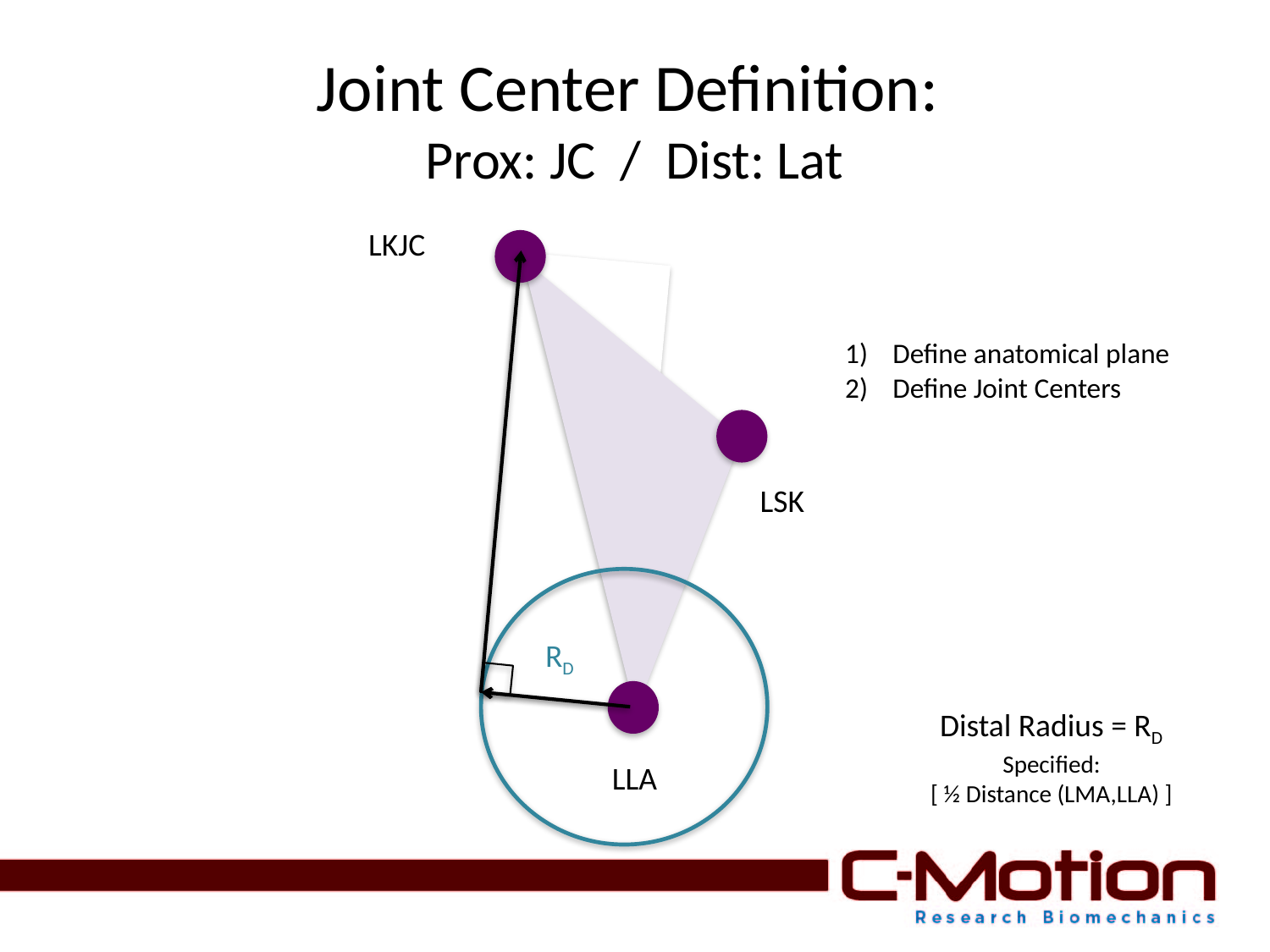

# Joint Center Definition: Prox: JC  /  Dist: Lat
LKJC

Define anatomical plane
Define Joint Centers

LSK

RD

Distal Radius = RD
Specified:
[ ½ Distance (LMA,LLA) ]
LLA